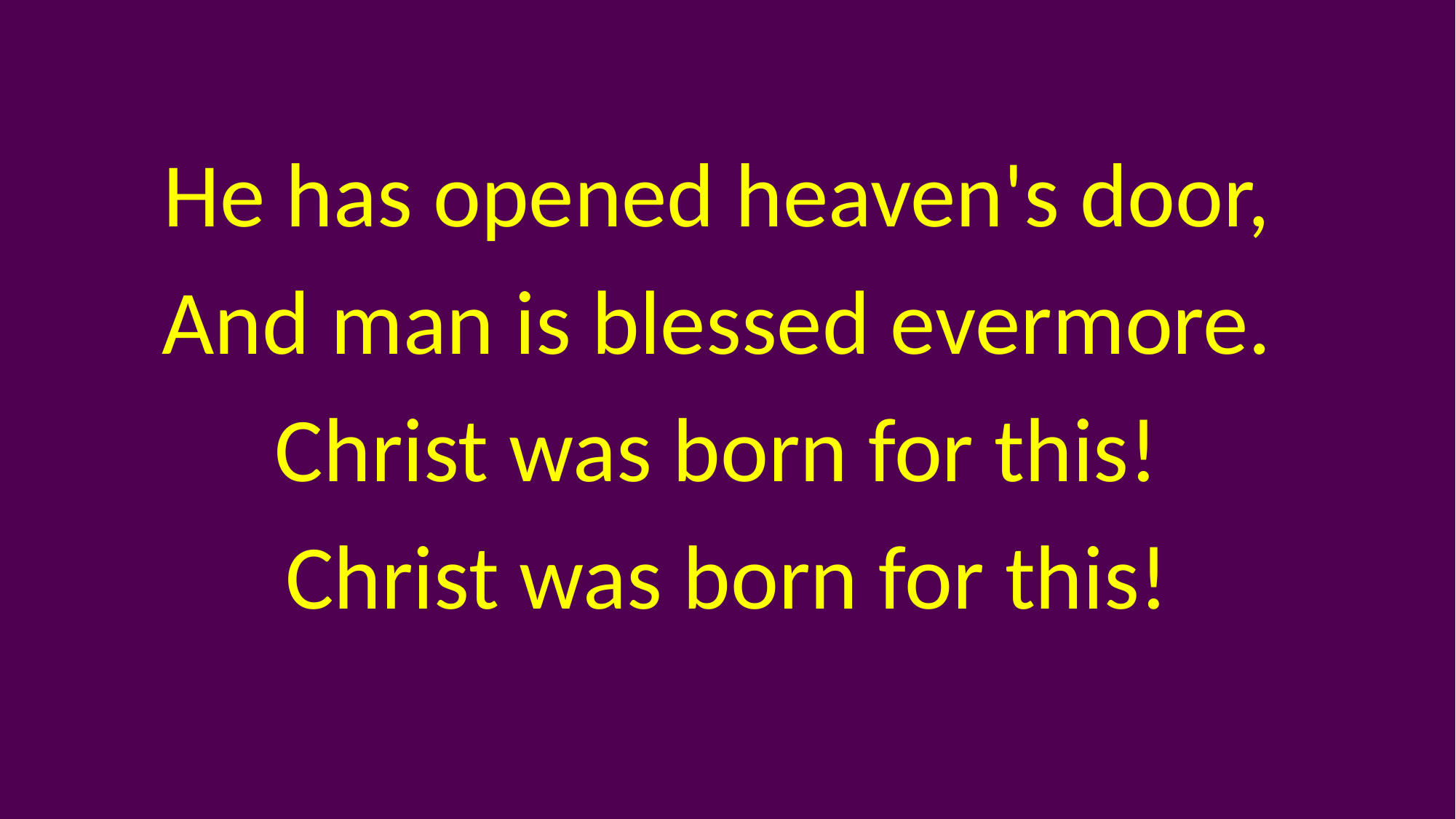

He has opened heaven's door,
And man is blessed evermore.
Christ was born for this!
Christ was born for this!